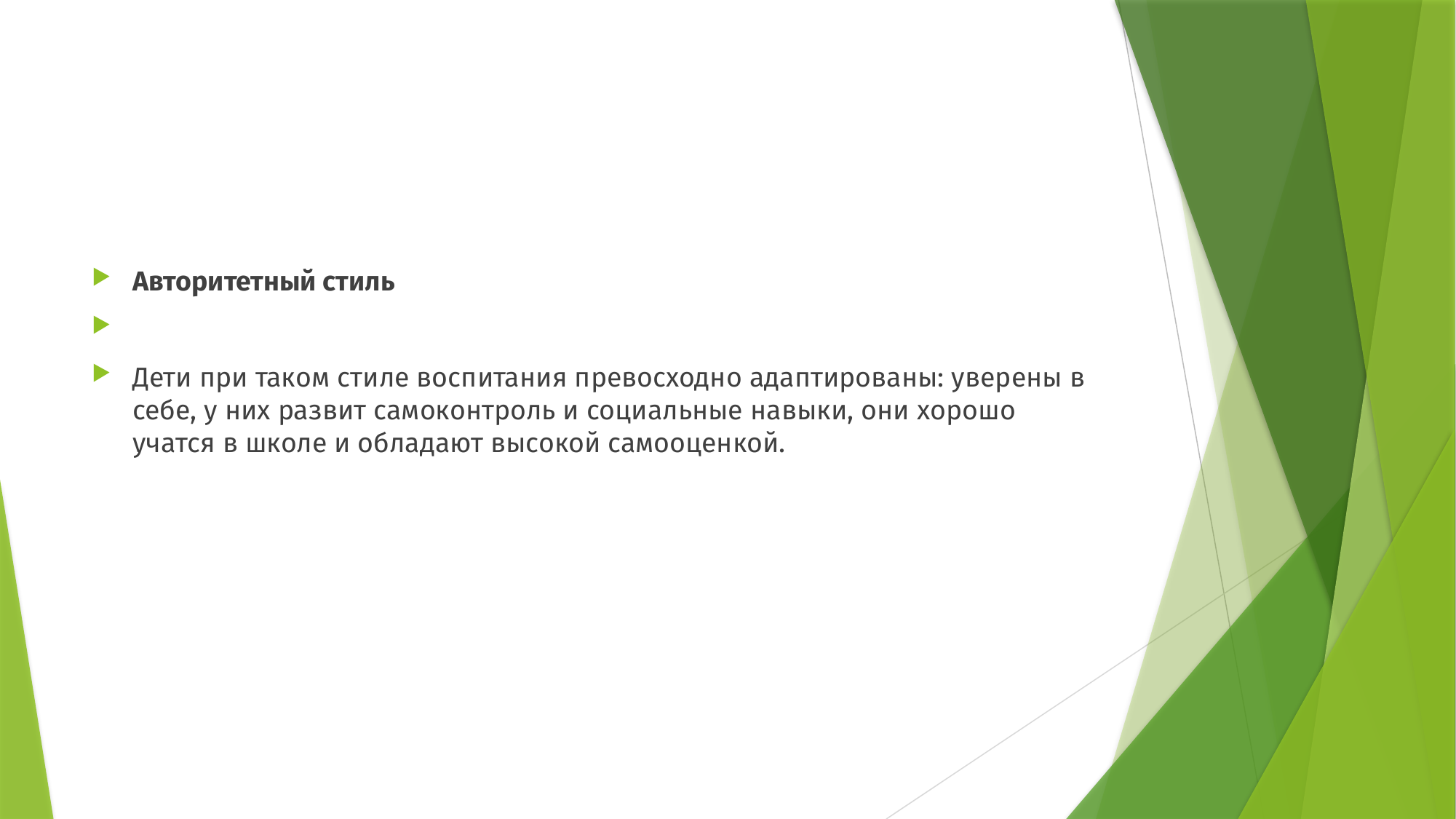

#
Авторитетный стиль

Дети при таком стиле воспитания превосходно адаптированы: уверены в себе, у них развит самоконтроль и социальные навыки, они хорошо учатся в школе и обладают высокой самооценкой.